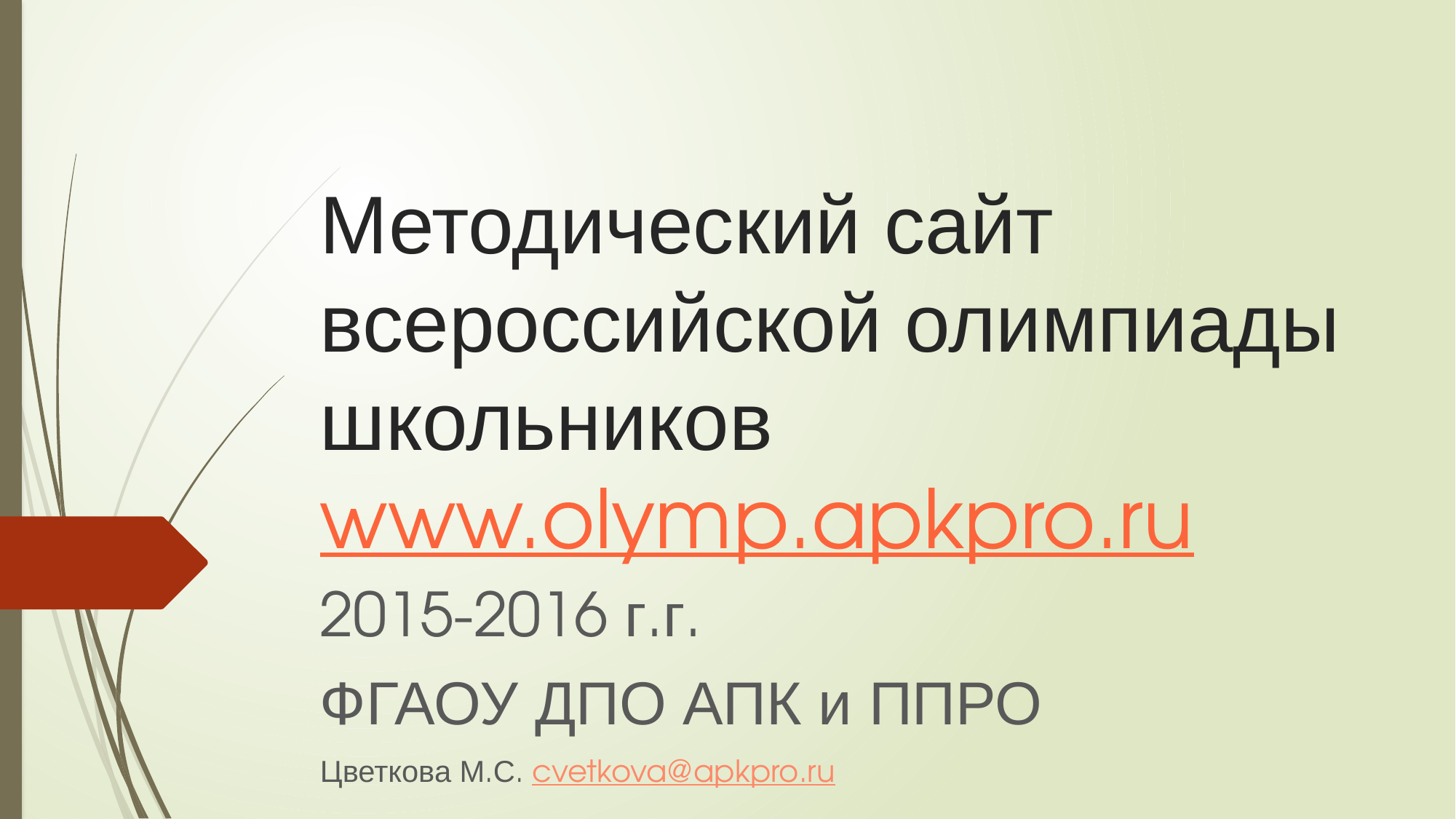

# Методический сайт всероссийской олимпиады школьников www.olymp.apkpro.ru
2015-2016 г.г.
ФГАОУ ДПО АПК и ППРО
Цветкова М.С. cvetkova@apkpro.ru